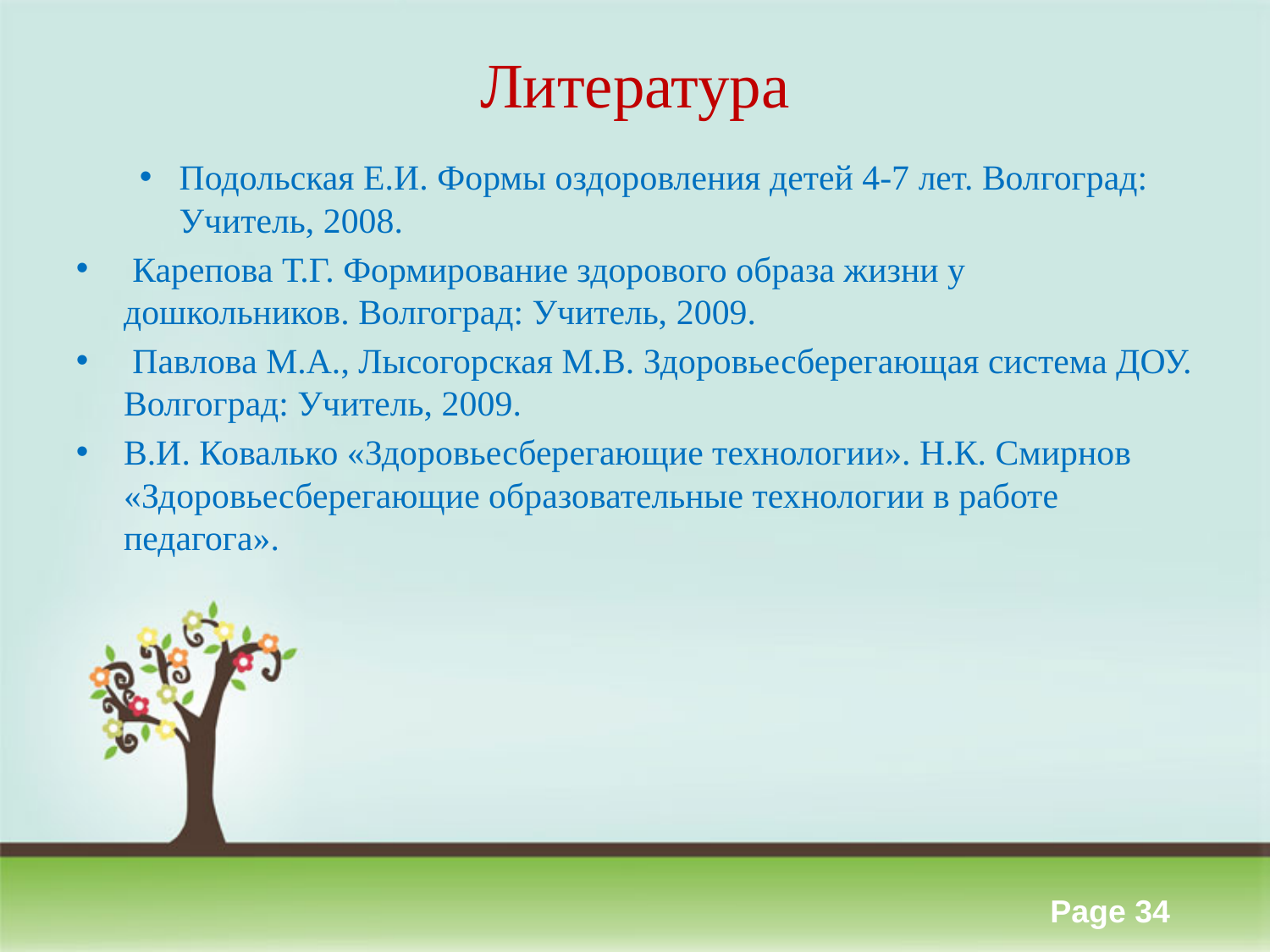

# Литература
Подольская Е.И. Формы оздоровления детей 4-7 лет. Волгоград: Учитель, 2008.
 Карепова Т.Г. Формирование здорового образа жизни у дошкольников. Волгоград: Учитель, 2009.
 Павлова М.А., Лысогорская М.В. Здоровьесберегающая система ДОУ. Волгоград: Учитель, 2009.
В.И. Ковалько «Здоровьесберегающие технологии». Н.К. Смирнов «Здоровьесберегающие образовательные технологии в работе педагога».